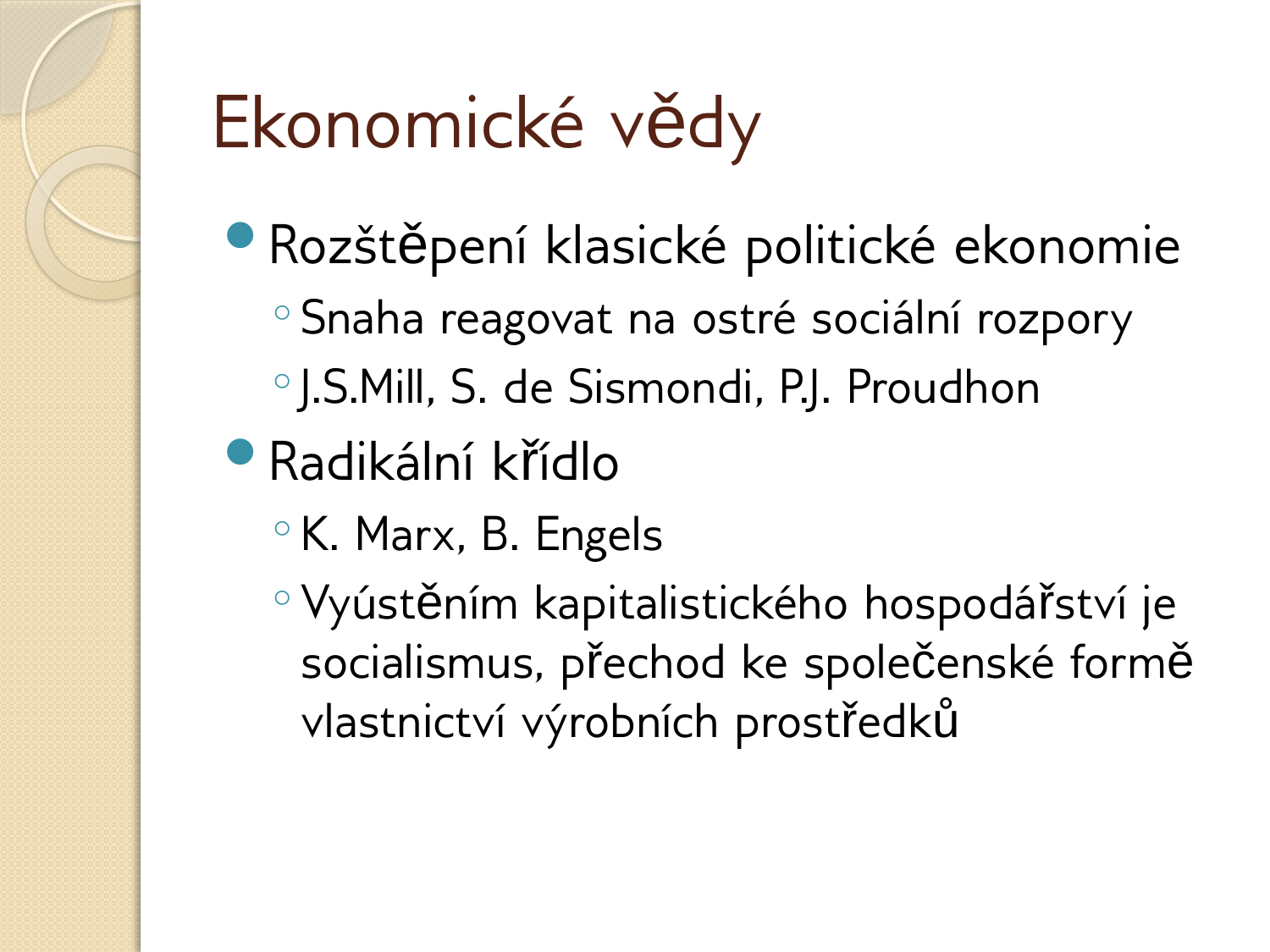

Ekonomické vědy
Rozštěpení klasické politické ekonomie
Snaha reagovat na ostré sociální rozpory
J.S.Mill, S. de Sismondi, P.J. Proudhon
Radikální křídlo
K. Marx, B. Engels
Vyústěním kapitalistického hospodářství je socialismus, přechod ke společenské formě vlastnictví výrobních prostředků